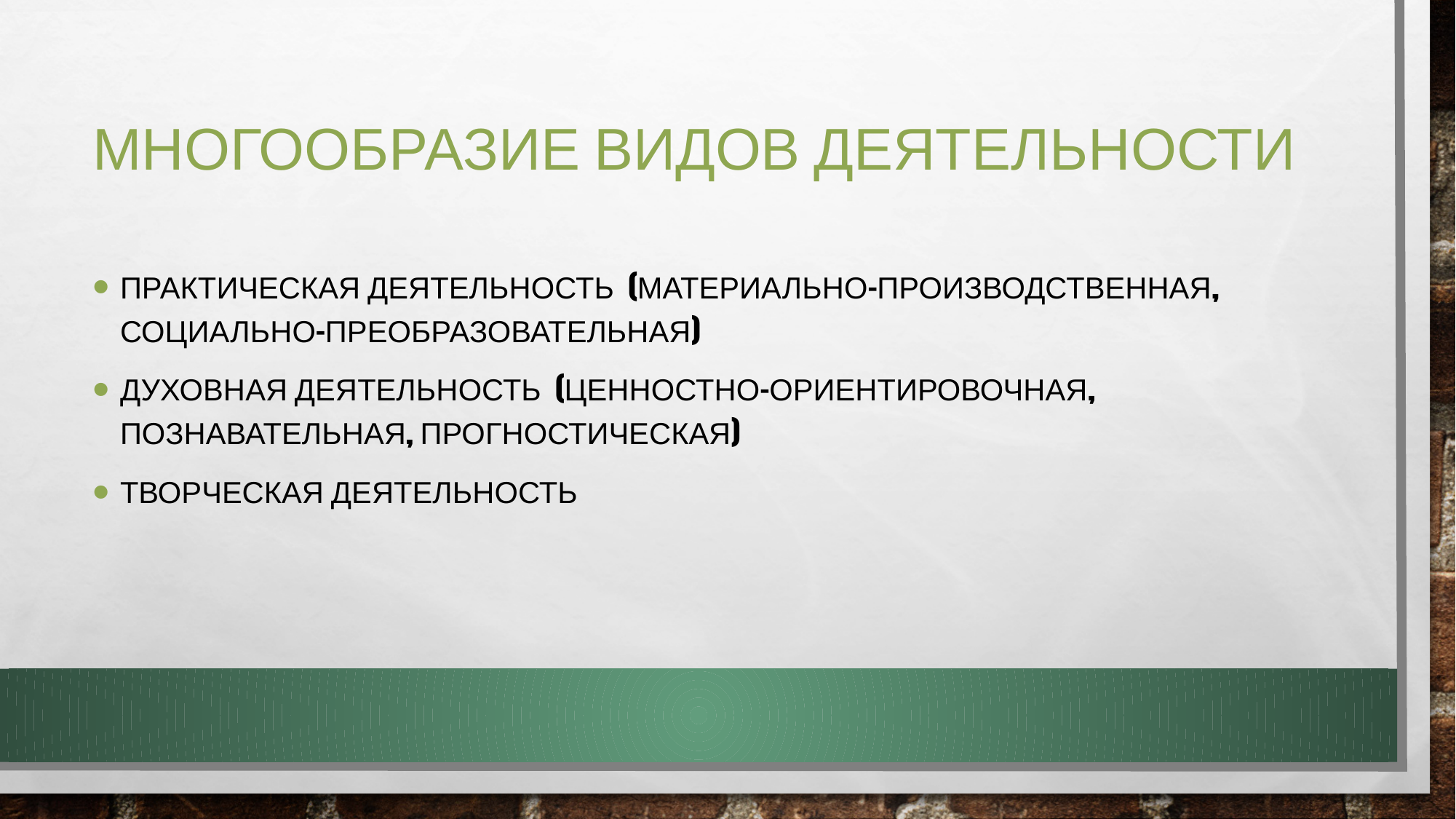

# Многообразие видов деятельности
Практическая деятельность  (материально-производственная, социально-преобразовательная)
Духовная деятельность  (Ценностно-ориентировочная, познавательная, прогностическая)
Творческая деятельность